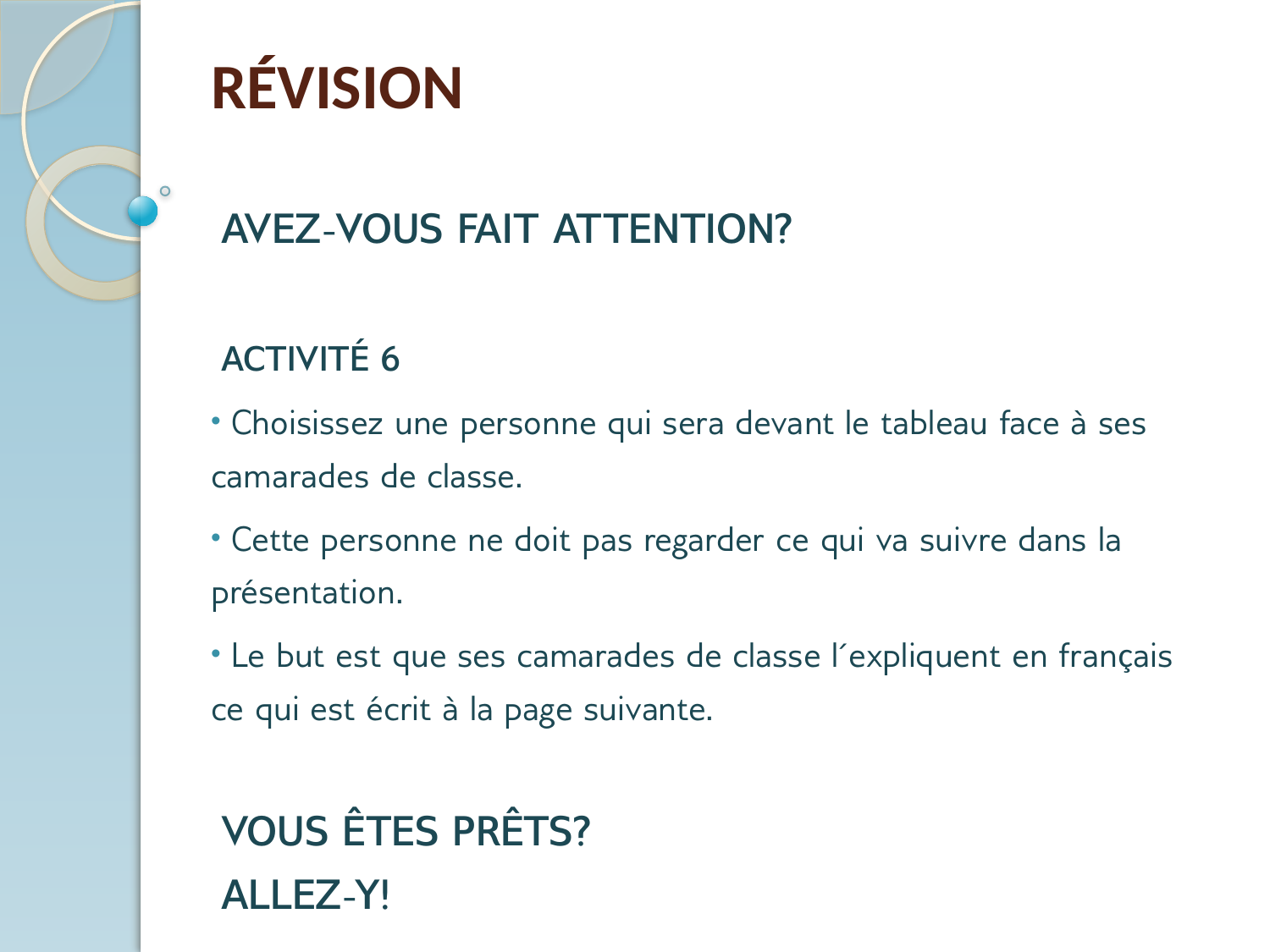

# RÉVISION

AVEZ-VOUS FAIT ATTENTION?

ACTIVITÉ 6
 Choisissez une personne qui sera devant le tableau face à ses camarades de classe.
 Cette personne ne doit pas regarder ce qui va suivre dans la présentation.
 Le but est que ses camarades de classe l´expliquent en français ce qui est écrit à la page suivante.

VOUS ÊTES PRÊTS?
ALLEZ-Y!